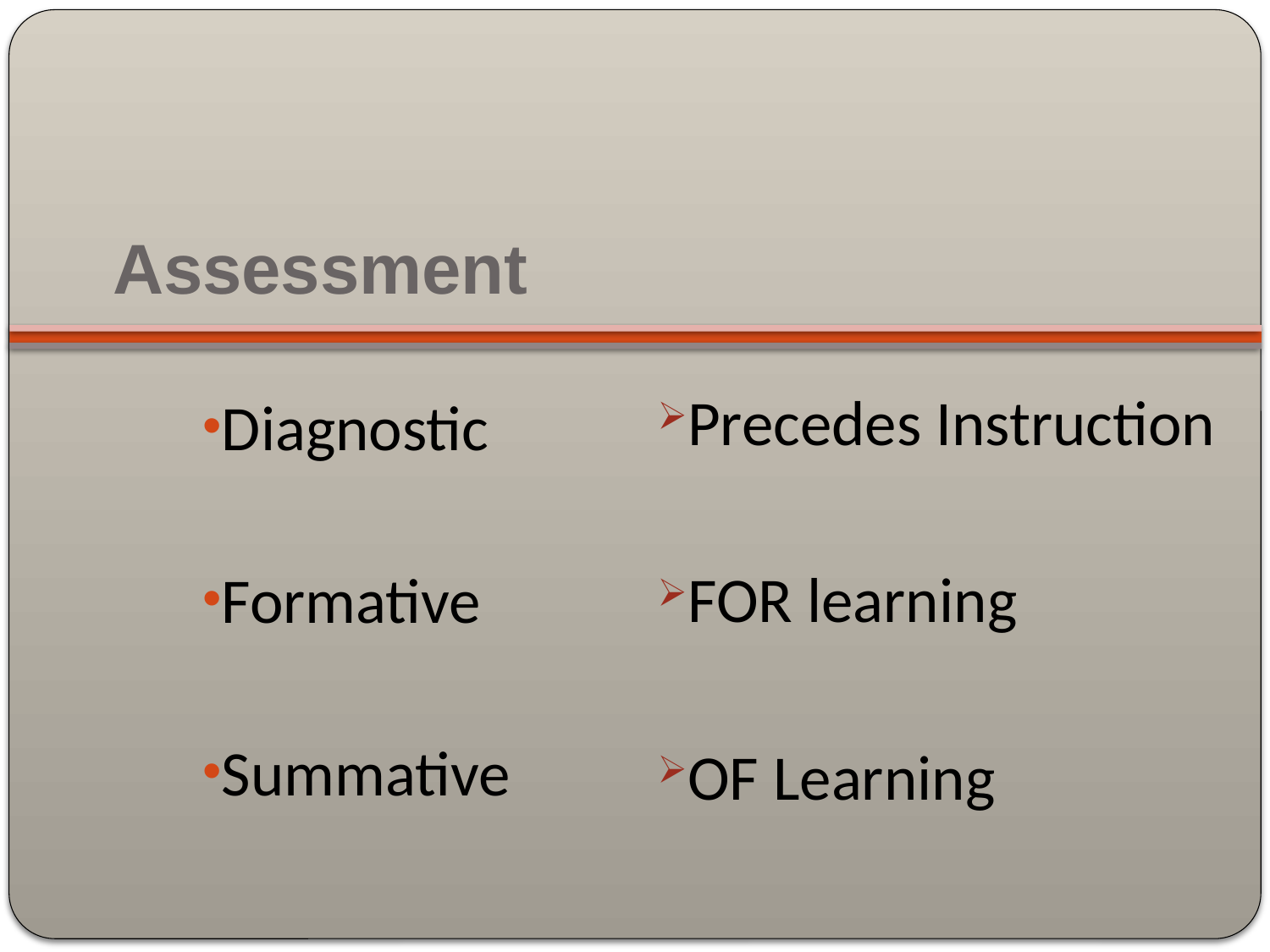

# Assessment
Precedes Instruction

FOR learning

OF Learning

Diagnostic

Formative

Summative